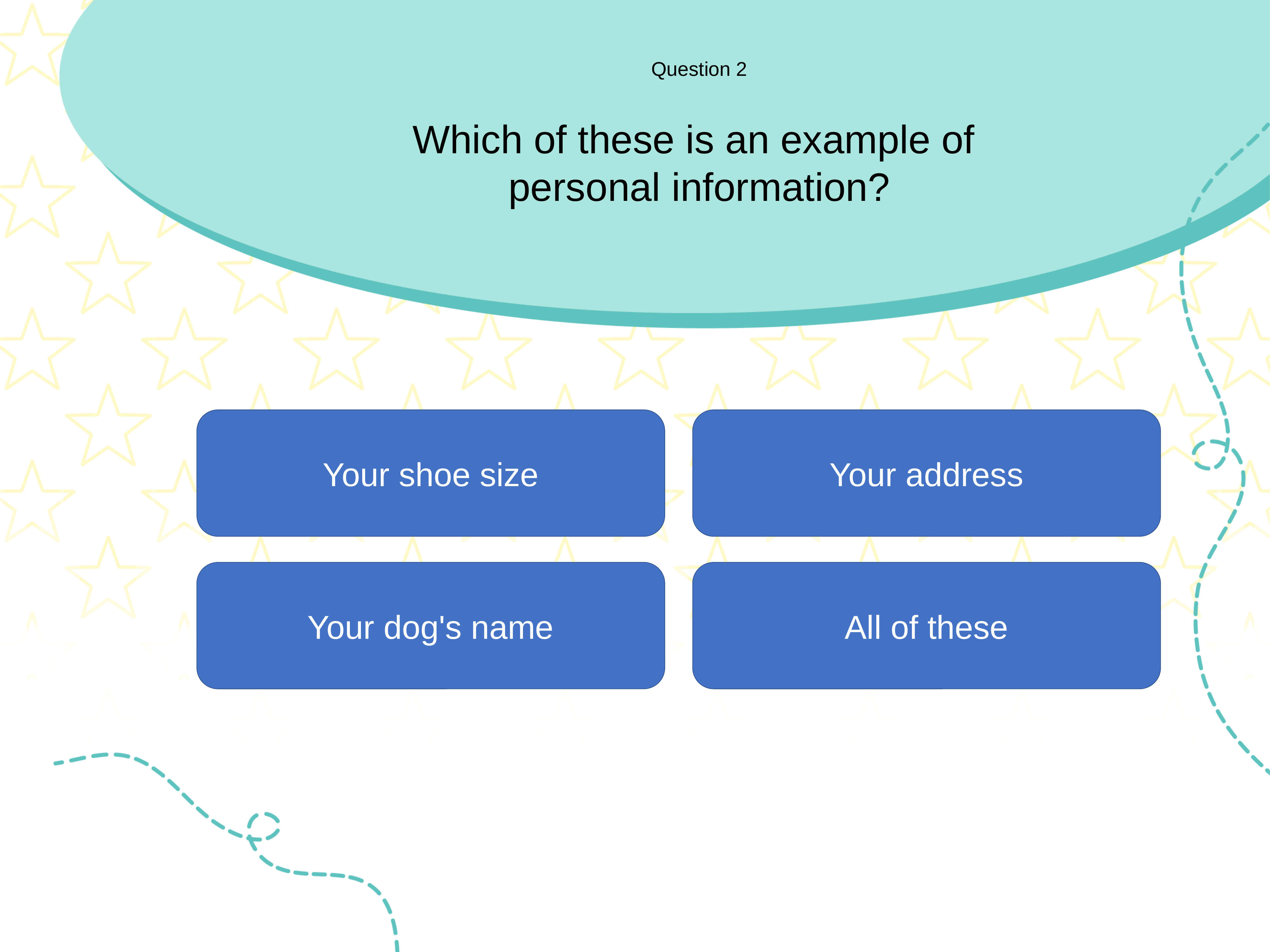

Question 2
Which of these is an example of
personal information?
Your shoe size
Your address
Your dog's name
All of these